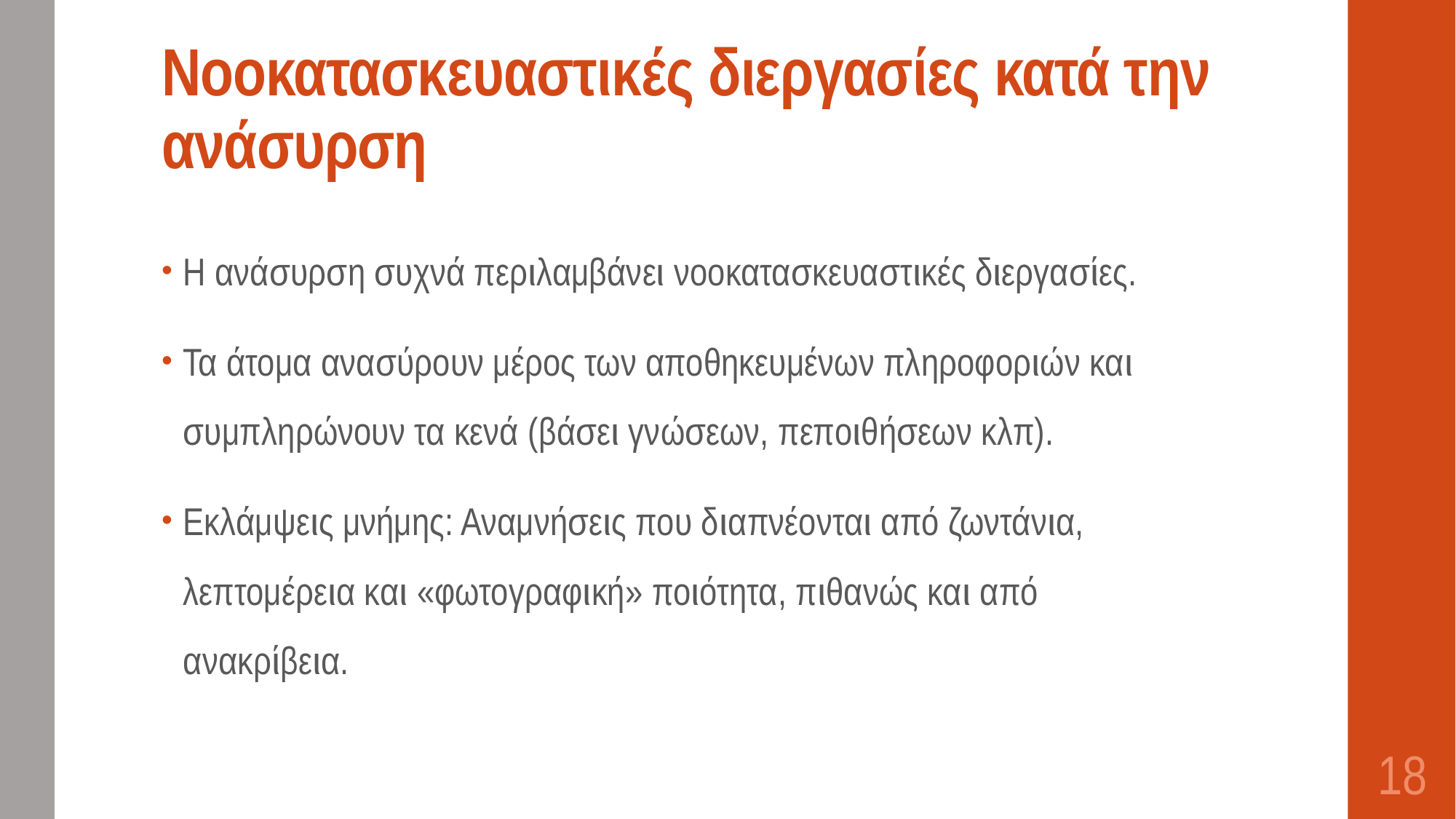

# Νοοκατασκευαστικές διεργασίες κατά την ανάσυρση
Η ανάσυρση συχνά περιλαμβάνει νοοκατασκευαστικές διεργασίες.
Τα άτομα ανασύρουν μέρος των αποθηκευμένων πληροφοριών και συμπληρώνουν τα κενά (βάσει γνώσεων, πεποιθήσεων κλπ).
Εκλάμψεις μνήμης: Αναμνήσεις που διαπνέονται από ζωντάνια, λεπτομέρεια και «φωτογραφική» ποιότητα, πιθανώς και από ανακρίβεια.
18